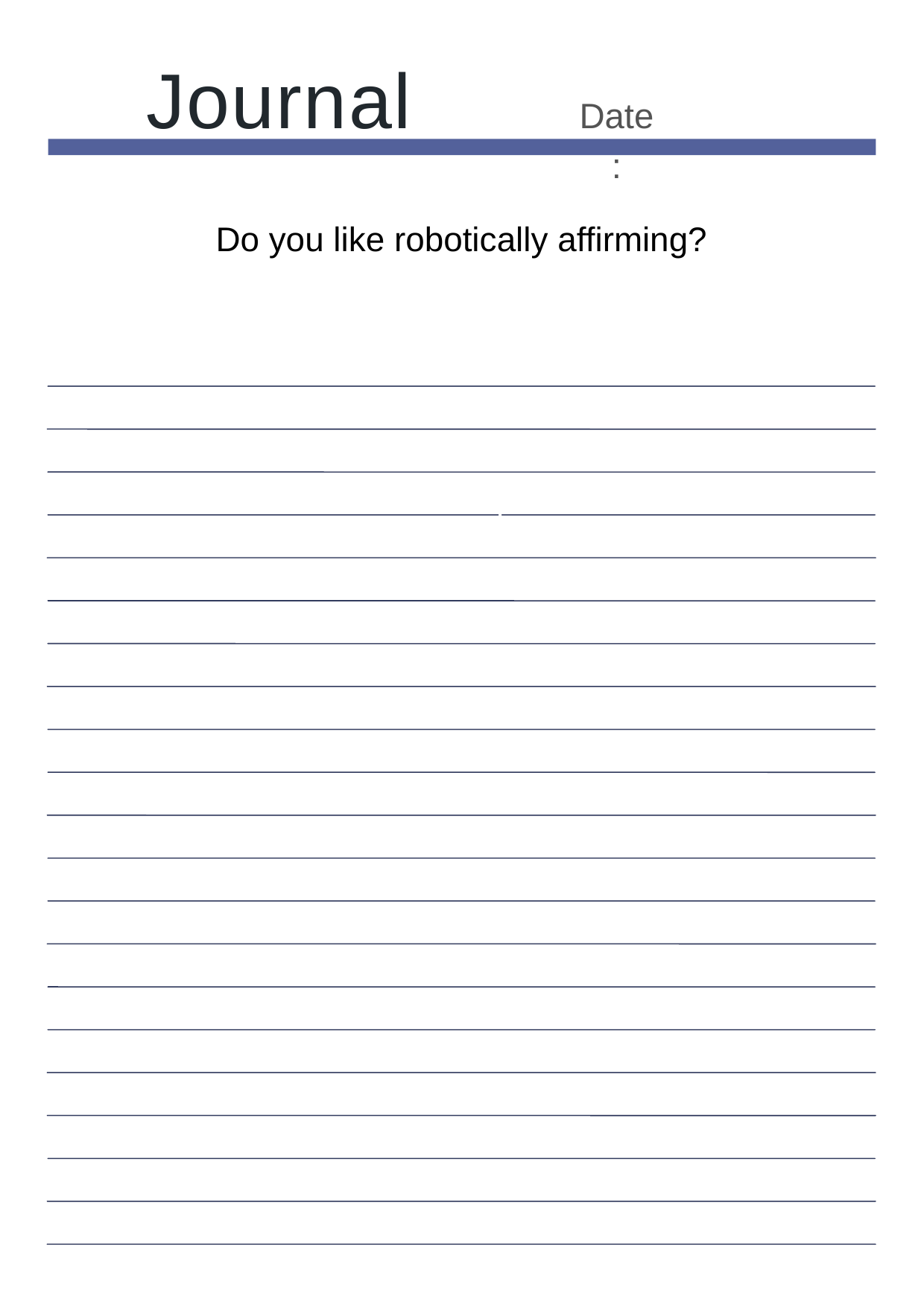

Journal
Date:

Do you like robotically affirming?

Journal Prompt Here